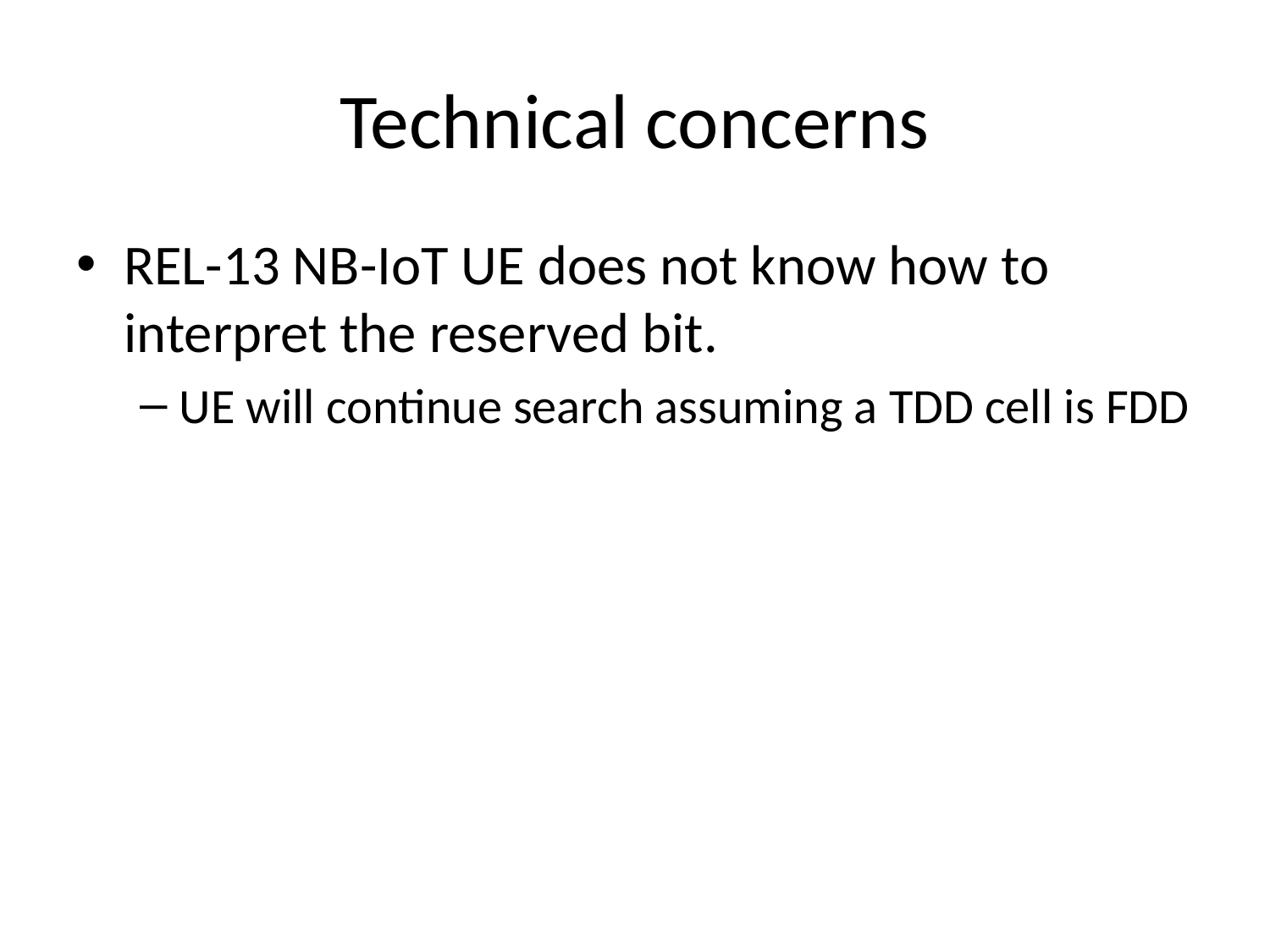

# Technical concerns
REL-13 NB-IoT UE does not know how to interpret the reserved bit.
UE will continue search assuming a TDD cell is FDD